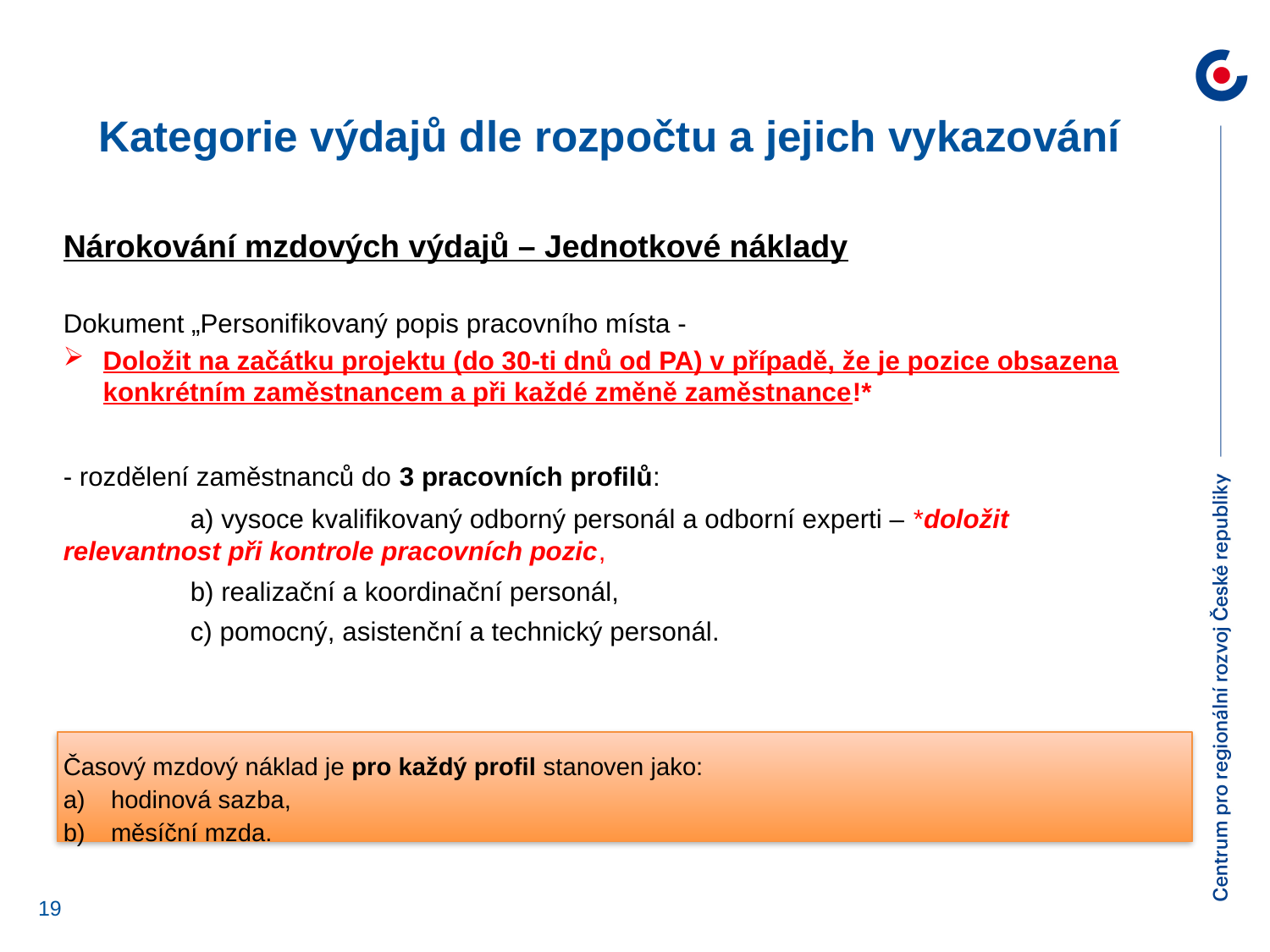

Kategorie výdajů dle rozpočtu a jejich vykazování
Nárokování mzdových výdajů – Jednotkové náklady

Dokument „Personifikovaný popis pracovního místa -
Doložit na začátku projektu (do 30-ti dnů od PA) v případě, že je pozice obsazena konkrétním zaměstnancem a při každé změně zaměstnance!*

- rozdělení zaměstnanců do 3 pracovních profilů:
	a) vysoce kvalifikovaný odborný personál a odborní experti – *doložit relevantnost při kontrole pracovních pozic,
	b) realizační a koordinační personál,
	c) pomocný, asistenční a technický personál.

Časový mzdový náklad je pro každý profil stanoven jako:
hodinová sazba,
měsíční mzda.

19